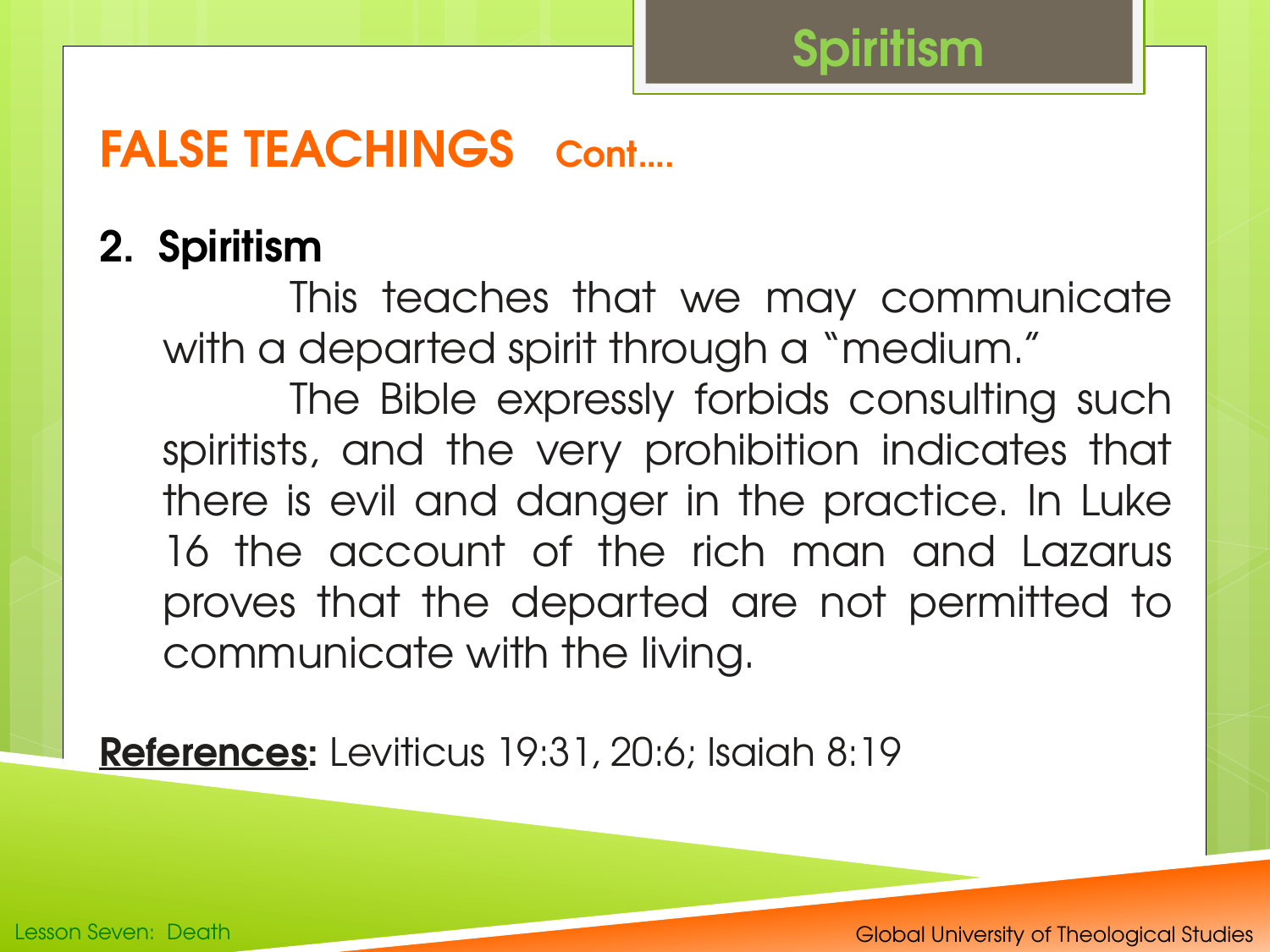

Spiritism
FALSE TEACHINGS   Cont….

2.  Spiritism
	This teaches that we may communicate with a departed spirit through a “medium.”
	The Bible expressly forbids consulting such spiritists, and the very prohibition indicates that there is evil and danger in the practice. In Luke 16 the account of the rich man and Lazarus proves that the departed are not permitted to communicate with the living.

References: Leviticus 19:31, 20:6; Isaiah 8:19

 Global University of Theological Studies
Lesson Seven:  Death